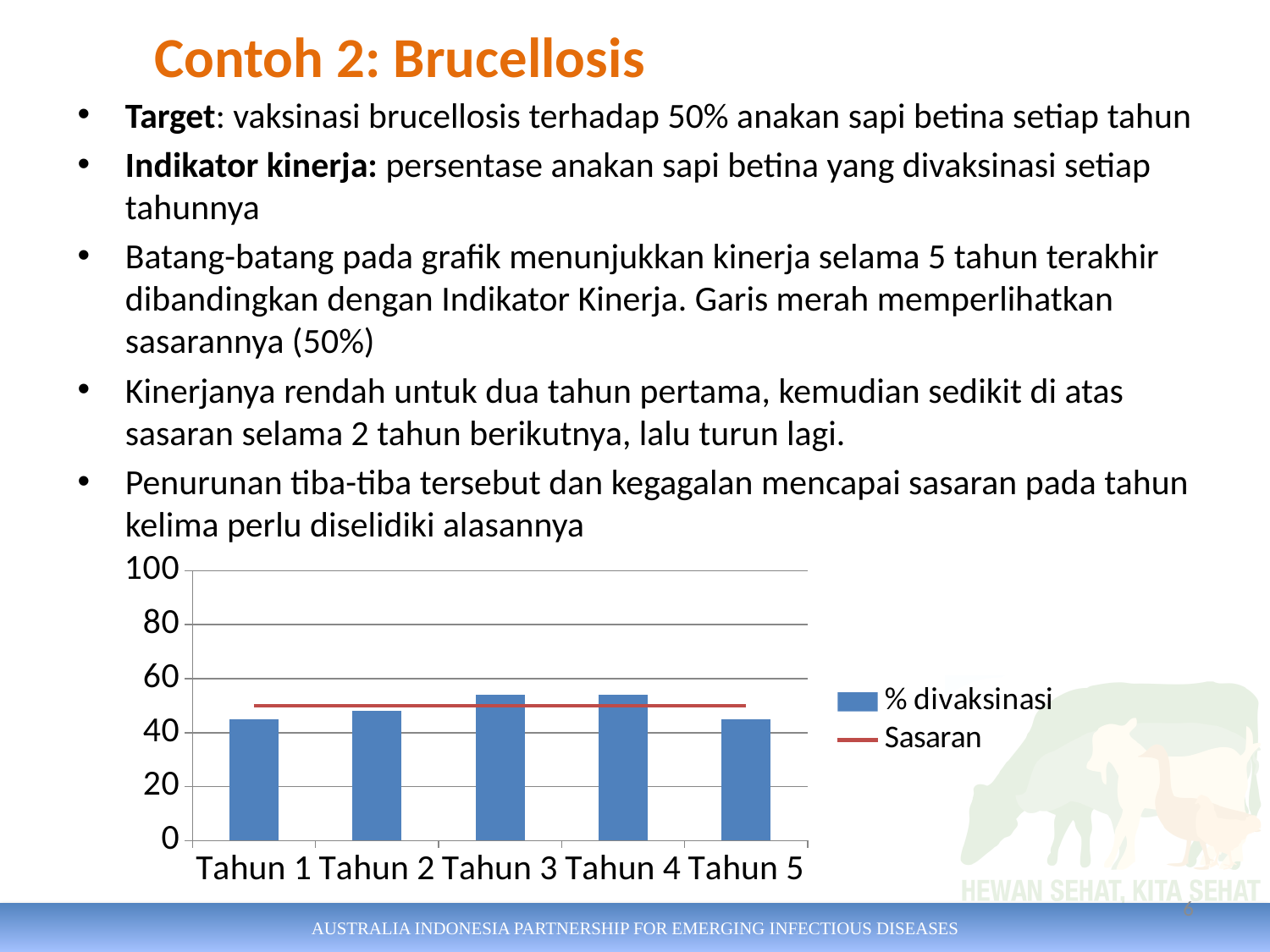

# Contoh 2: Brucellosis
Target: vaksinasi brucellosis terhadap 50% anakan sapi betina setiap tahun
Indikator kinerja: persentase anakan sapi betina yang divaksinasi setiap tahunnya
Batang-batang pada grafik menunjukkan kinerja selama 5 tahun terakhir dibandingkan dengan Indikator Kinerja. Garis merah memperlihatkan sasarannya (50%)
Kinerjanya rendah untuk dua tahun pertama, kemudian sedikit di atas sasaran selama 2 tahun berikutnya, lalu turun lagi.
Penurunan tiba-tiba tersebut dan kegagalan mencapai sasaran pada tahun kelima perlu diselidiki alasannya

### Chart

| Category | % divaksinasi | Sasaran |
|---|---|---|
| Tahun 1 | 45.0 | 50.0 |
| Tahun 2 | 48.0 | 50.0 |
| Tahun 3 | 54.0 | 50.0 |
| Tahun 4 | 54.0 | 50.0 |
| Tahun 5 | 45.0 | 50.0 |
6